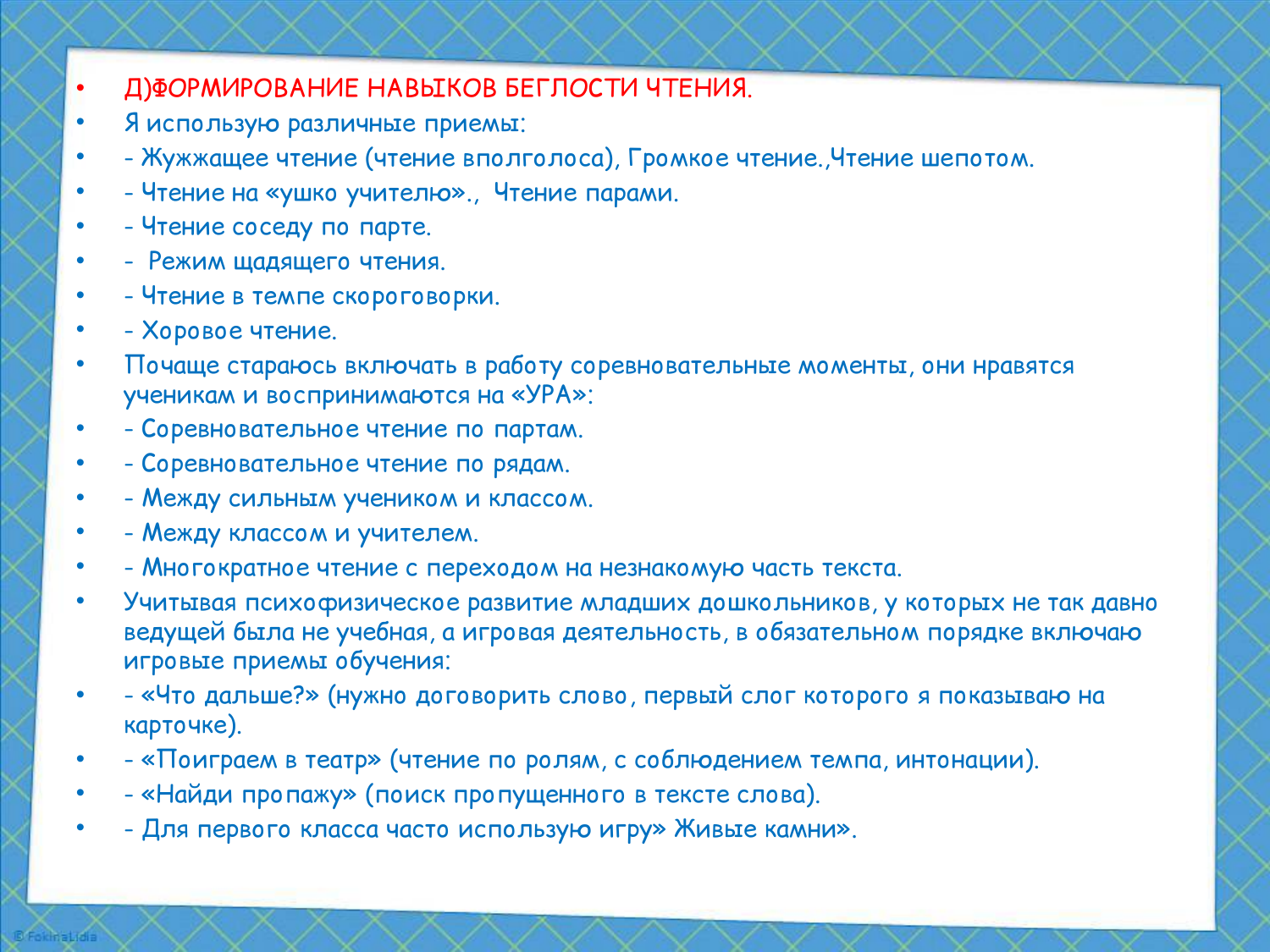

Д)ФОРМИРОВАНИЕ НАВЫКОВ БЕГЛОСТИ ЧТЕНИЯ.
Я использую различные приемы:
- Жужжащее чтение (чтение вполголоса), Громкое чтение.,Чтение шепотом.
- Чтение на «ушко учителю».,  Чтение парами.
- Чтение соседу по парте.
-  Режим щадящего чтения.
- Чтение в темпе скороговорки.
- Хоровое чтение.
Почаще стараюсь включать в работу соревновательные моменты, они нравятся ученикам и воспринимаются на «УРА»:
- Соревновательное чтение по партам.
- Соревновательное чтение по рядам.
- Между сильным учеником и классом.
- Между классом и учителем.
- Многократное чтение с переходом на незнакомую часть текста.
Учитывая психофизическое развитие младших дошкольников, у которых не так давно ведущей была не учебная, а игровая деятельность, в обязательном порядке включаю игровые приемы обучения:
- «Что дальше?» (нужно договорить слово, первый слог которого я показываю на карточке).
- «Поиграем в театр» (чтение по ролям, с соблюдением темпа, интонации).
- «Найди пропажу» (поиск пропущенного в тексте слова).
- Для первого класса часто использую игру» Живые камни».